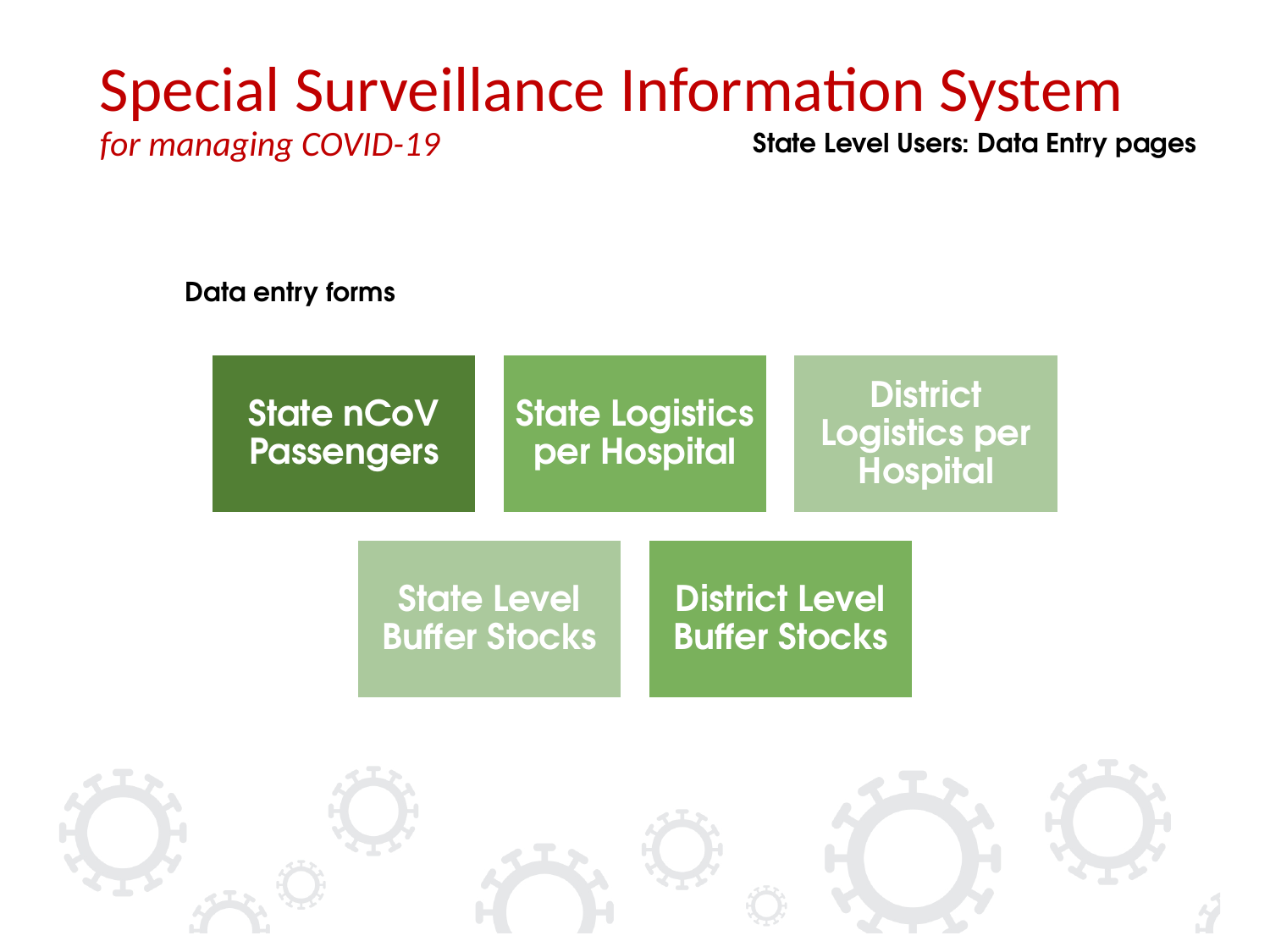

Special Surveillance Information System
for managing COVID-19
State Level Users: Data Entry pages

Data entry forms
State nCoV Passengers
State Logistics per Hospital
District Logistics per Hospital
State Level Buffer Stocks
District Level Buffer Stocks